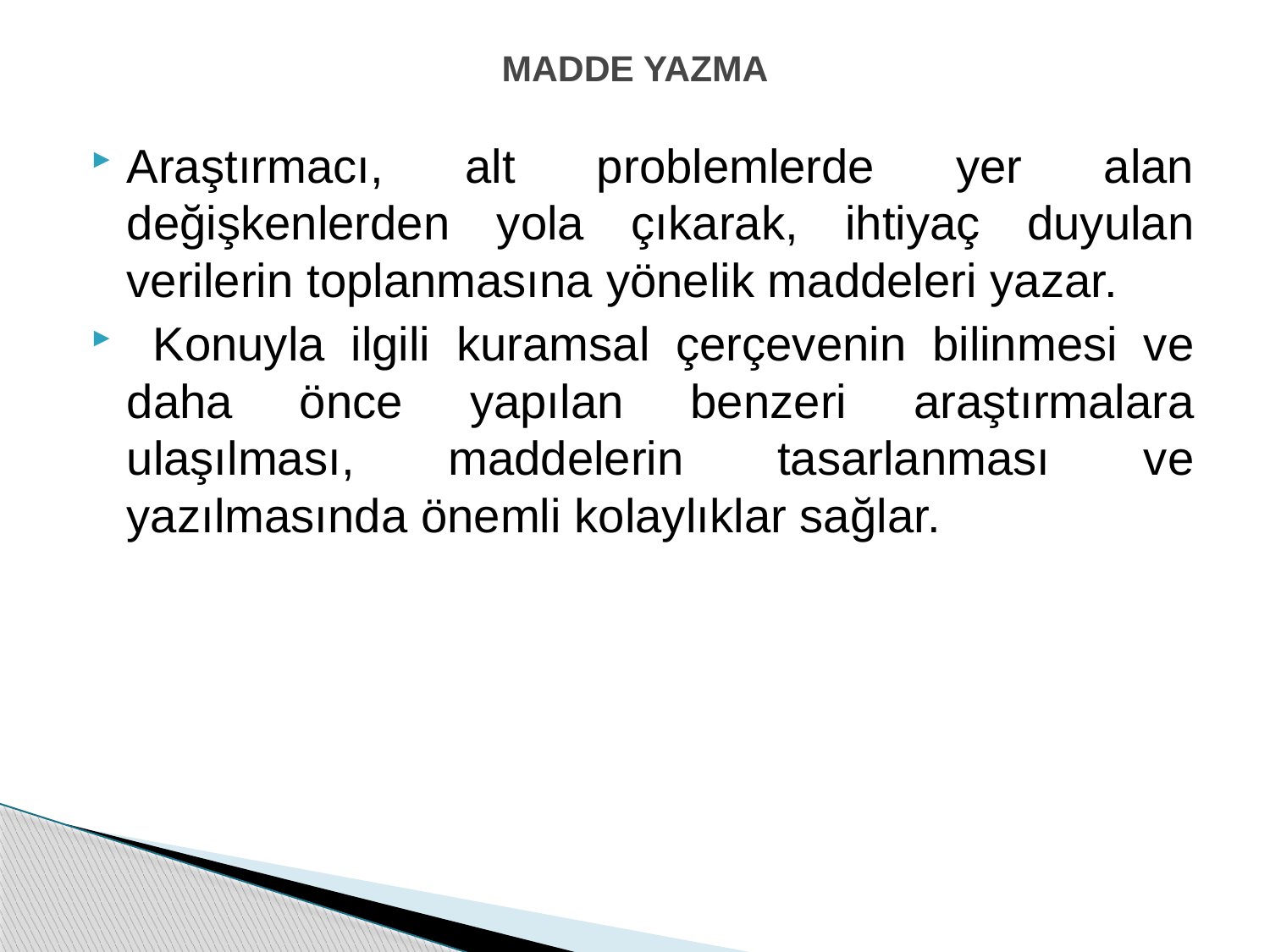

# MADDE YAZMA
Araştırmacı, alt problemlerde yer alan değişkenlerden yola çıkarak, ihtiyaç duyulan verilerin toplanmasına yönelik maddeleri yazar.
 Konuyla ilgili kuramsal çerçevenin bilinmesi ve daha önce yapılan benzeri araştırmalara ulaşılması, maddelerin tasarlanması ve yazılmasında önemli kolaylıklar sağlar.